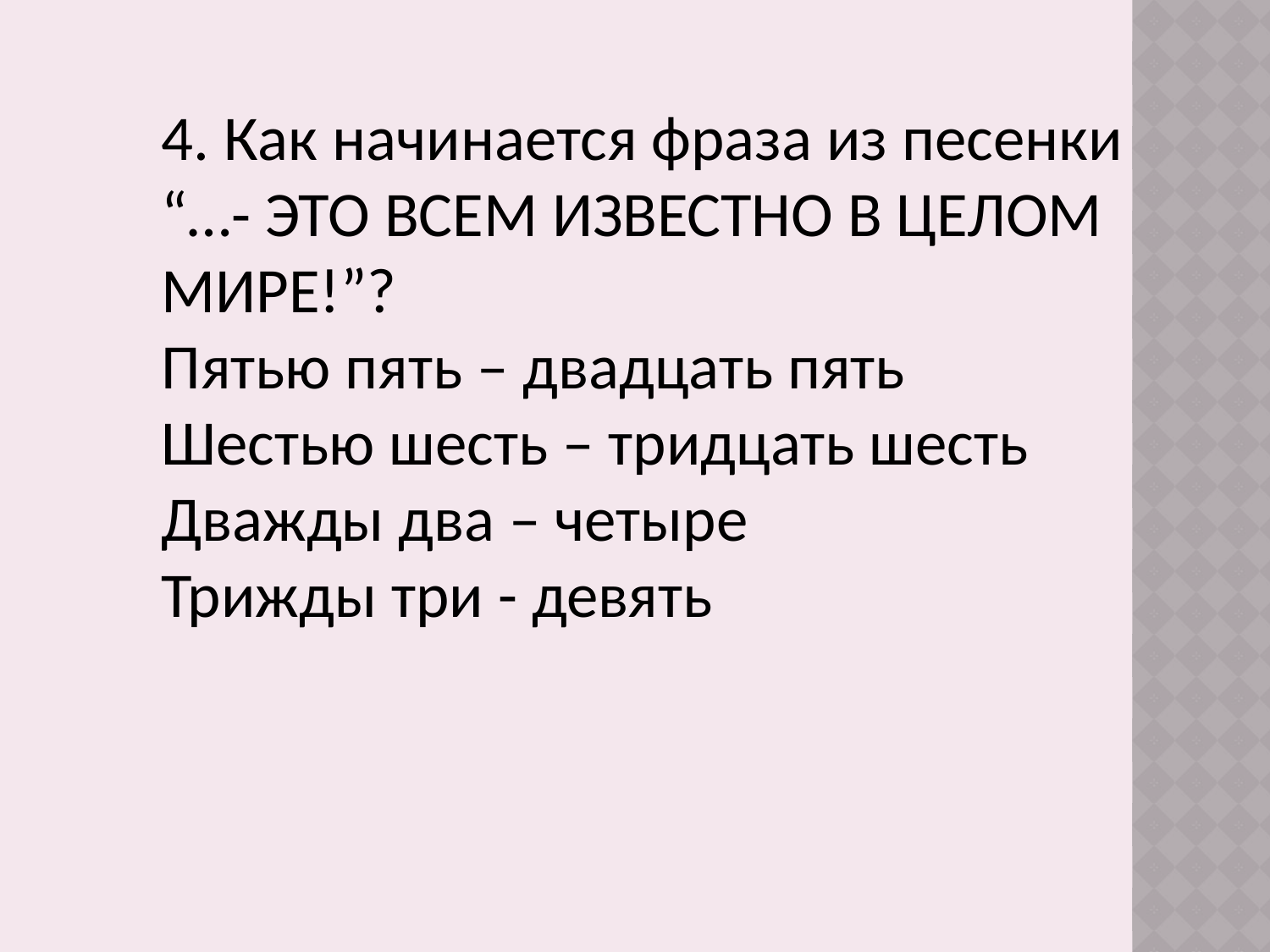

4. Как начинается фраза из песенки “…- ЭТО ВСЕМ ИЗВЕСТНО В ЦЕЛОМ МИРЕ!”?
Пятью пять – двадцать пять
Шестью шесть – тридцать шесть
Дважды два – четыре
Трижды три - девять